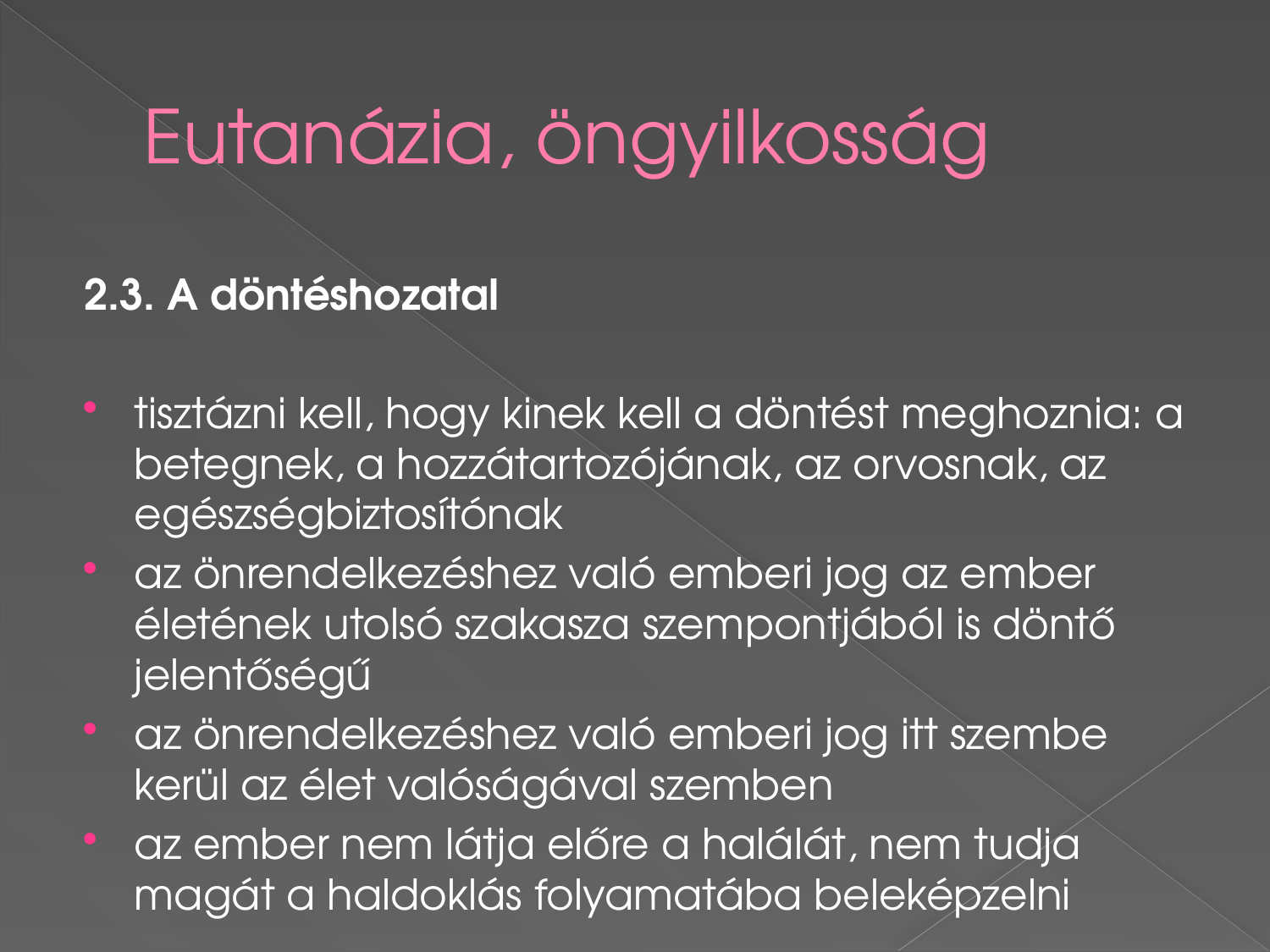

# Eutanázia, öngyilkosság
2.3. A döntéshozatal

tisztázni kell, hogy kinek kell a döntést meghoznia: a betegnek, a hozzátartozójának, az orvosnak, az egészségbiztosítónak
az önrendelkezéshez való emberi jog az ember életének utolsó szakasza szempontjából is döntő jelentőségű
az önrendelkezéshez való emberi jog itt szembe kerül az élet valóságával szemben
az ember nem látja előre a halálát, nem tudja magát a haldoklás folyamatába beleképzelni